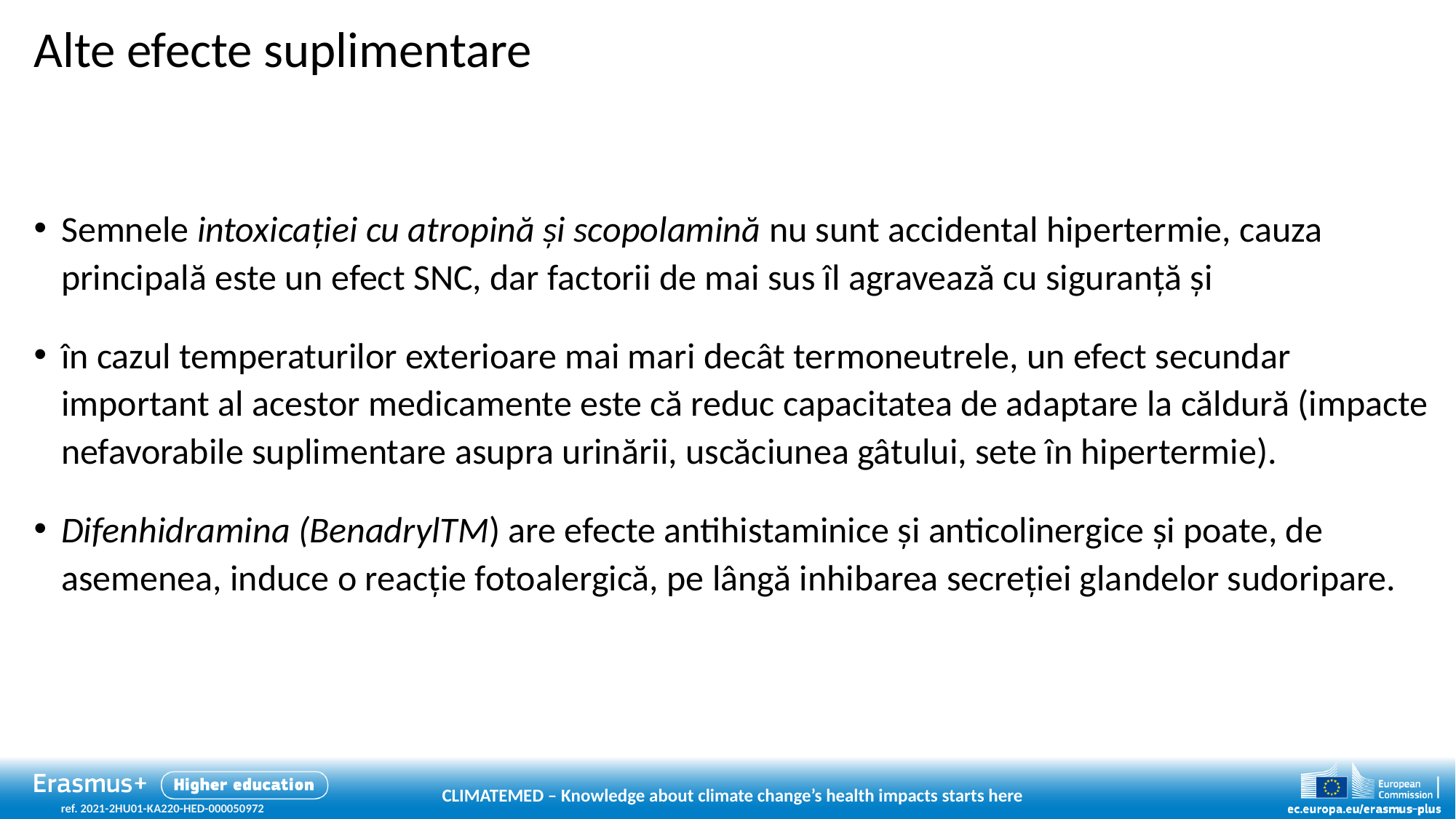

# Alte efecte suplimentare
Semnele intoxicației cu atropină și scopolamină nu sunt accidental hipertermie, cauza principală este un efect SNC, dar factorii de mai sus îl agravează cu siguranță și
în cazul temperaturilor exterioare mai mari decât termoneutrele, un efect secundar important al acestor medicamente este că reduc capacitatea de adaptare la căldură (impacte nefavorabile suplimentare asupra urinării, uscăciunea gâtului, sete în hipertermie).
Difenhidramina (BenadrylTM) are efecte antihistaminice și anticolinergice și poate, de asemenea, induce o reacție fotoalergică, pe lângă inhibarea secreției glandelor sudoripare.